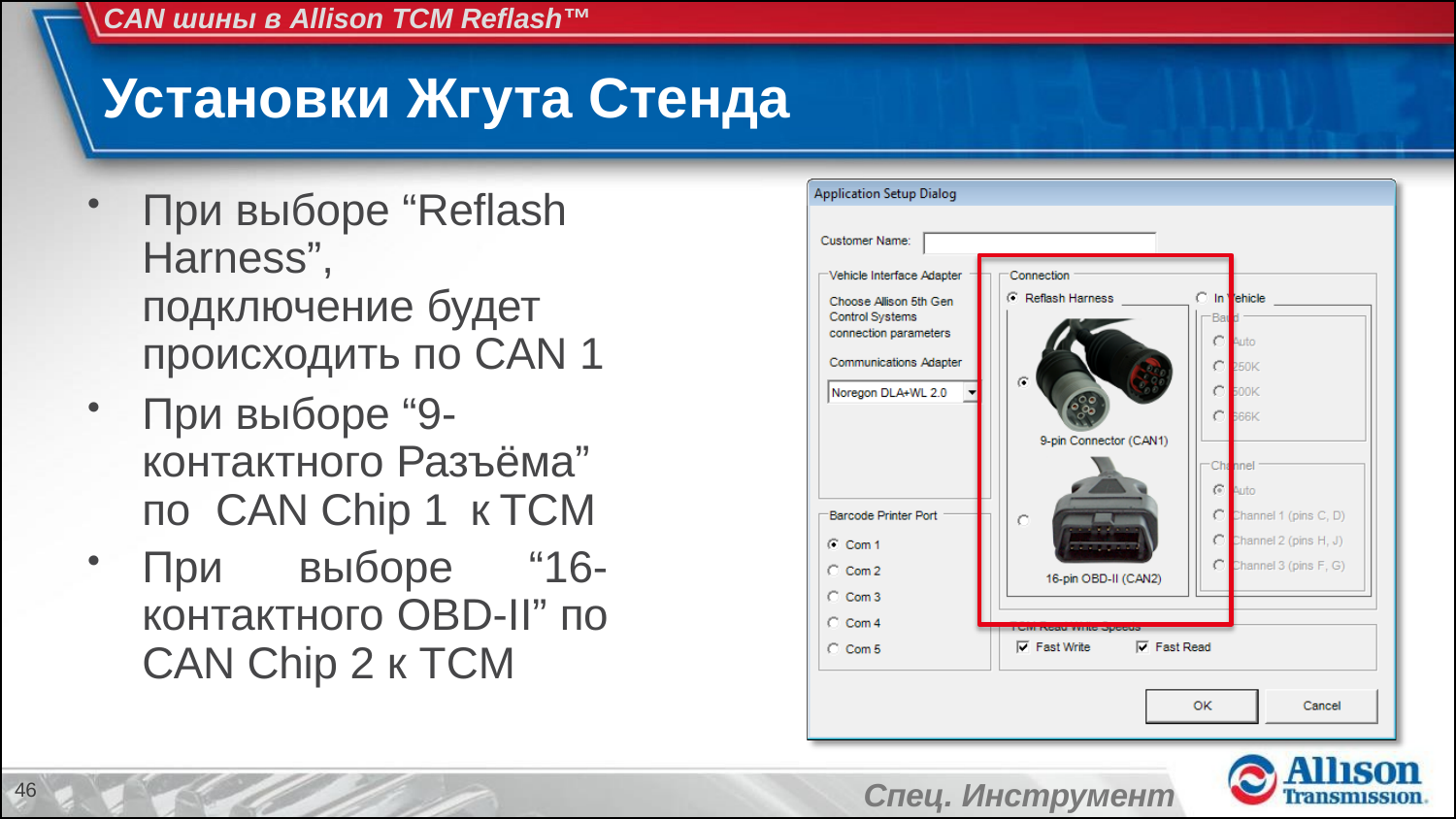

CAN шины в Allison TCM Reflash™
# Установки Жгута Стенда

При выборе “Reflash  Harness”, подключение будет происходить по CAN 1
При выборе “9-контактного Разъёма” по  CAN Chip 1  к TCM
При выборе “16-контактного OBD-II” по CAN Chip 2 к TCM

46
Спец. Инструмент